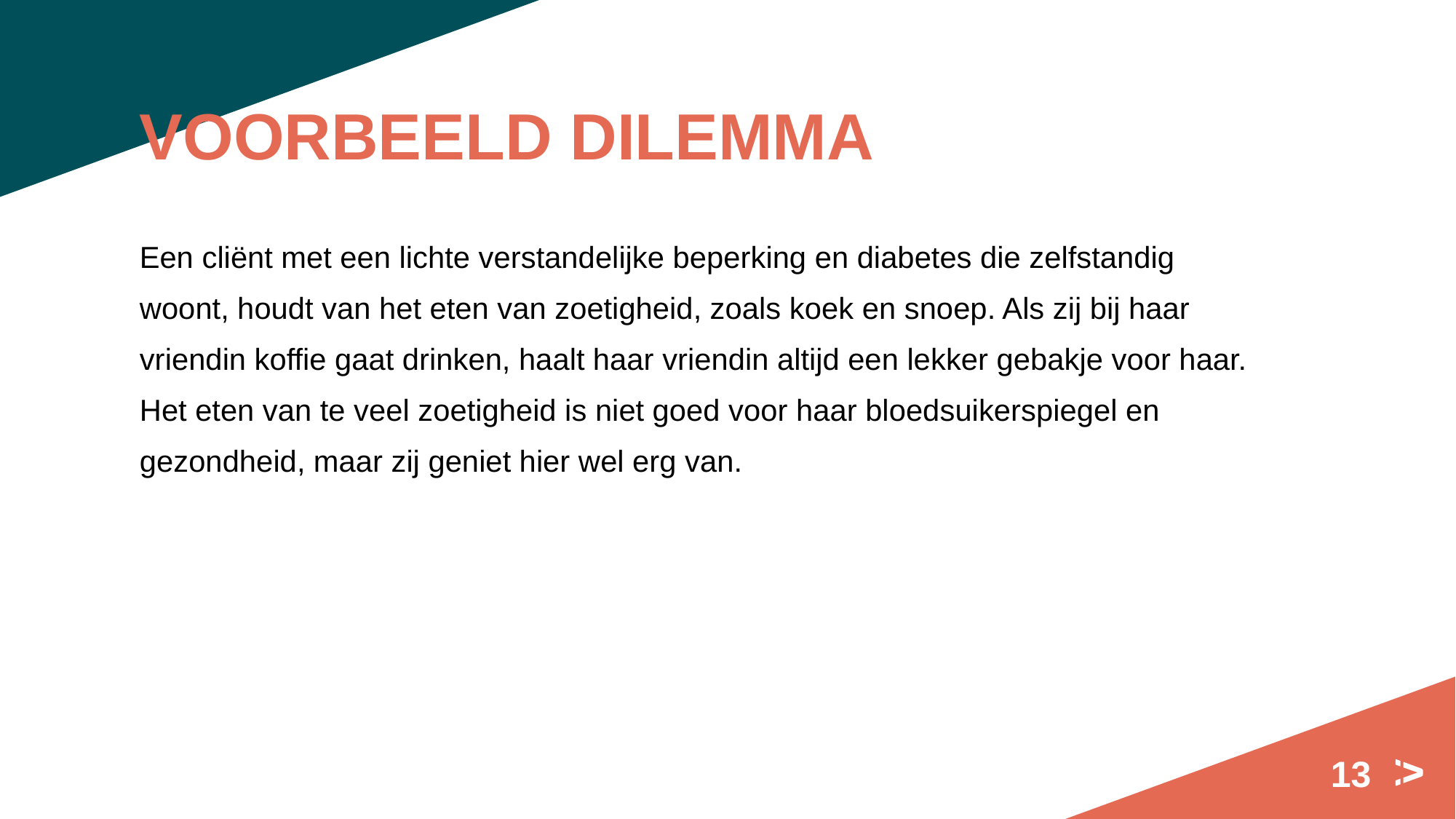

# Voorbeeld dilemma
Een cliënt met een lichte verstandelijke beperking en diabetes die zelfstandig woont, houdt van het eten van zoetigheid, zoals koek en snoep. Als zij bij haar vriendin koffie gaat drinken, haalt haar vriendin altijd een lekker gebakje voor haar. Het eten van te veel zoetigheid is niet goed voor haar bloedsuikerspiegel en gezondheid, maar zij geniet hier wel erg van.
13